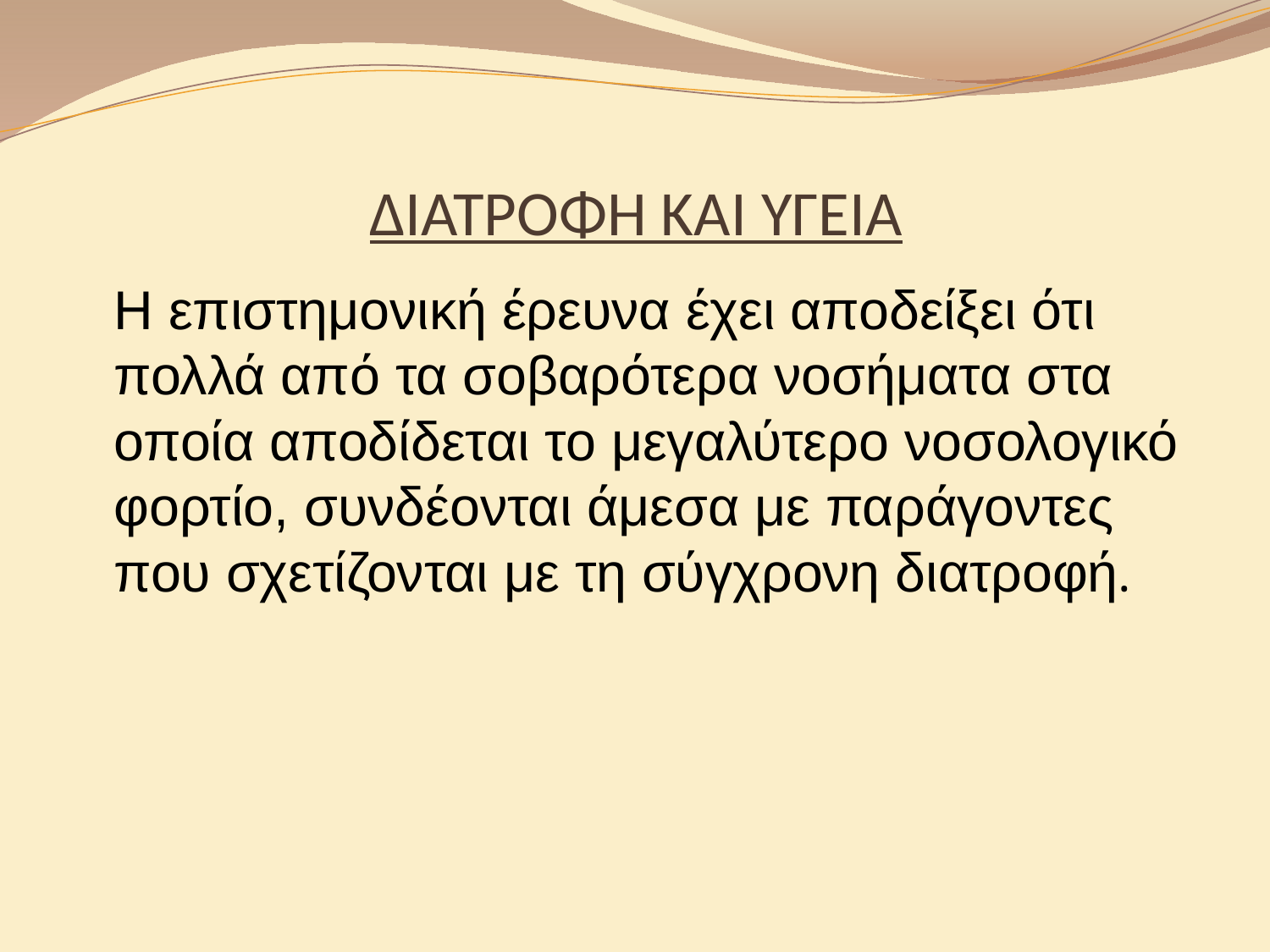

# ΔΙΑΤΡΟΦΗ ΚΑΙ ΥΓΕΙΑ
	Η επιστημονική έρευνα έχει αποδείξει ότι πολλά από τα σοβαρότερα νοσήματα στα οποία αποδίδεται το μεγαλύτερο νοσολογικό φορτίο, συνδέονται άμεσα με παράγοντες που σχετίζονται με τη σύγχρονη διατροφή.